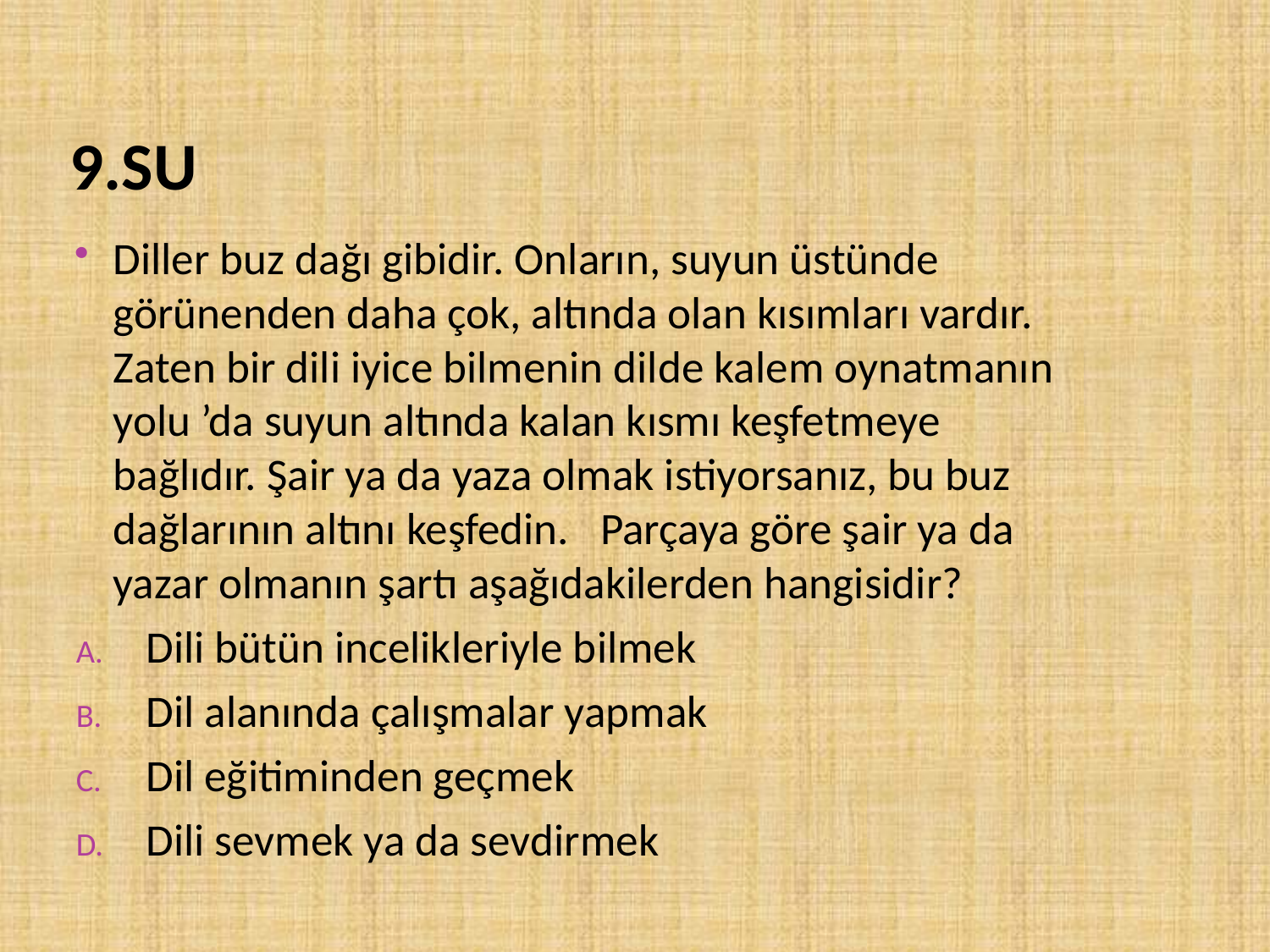

# 9.SU
Diller buz dağı gibidir. Onların, suyun üstünde görünenden daha çok, altında olan kısımları vardır. Zaten bir dili iyice bilmenin dilde kalem oynatmanın yolu ’da suyun altında kalan kısmı keşfetmeye bağlıdır. Şair ya da yaza olmak istiyorsanız, bu buz dağlarının altını keşfedin.   Parçaya göre şair ya da yazar olmanın şartı aşağıdakilerden hangisidir?
Dili bütün incelikleriyle bilmek
Dil alanında çalışmalar yapmak
Dil eğitiminden geçmek
Dili sevmek ya da sevdirmek